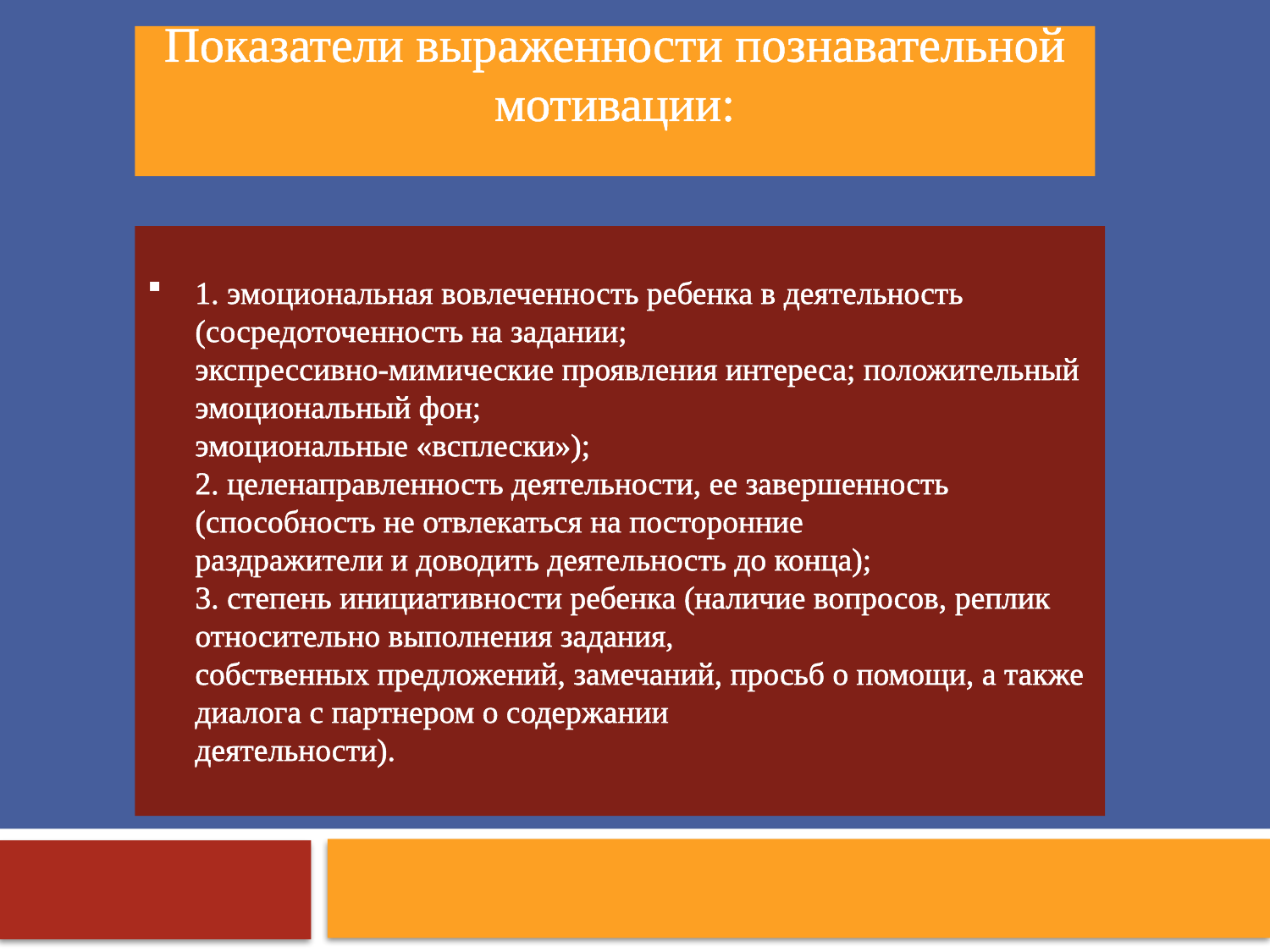

Показатели выраженности познавательной мотивации:
# 1. эмоциональная вовлеченность ребенка в деятельность (сосредоточенность на задании; экспрессивно-мимические проявления интереса; положительный эмоциональный фон; эмоциональные «всплески»); 2. целенаправленность деятельности, ее завершенность (способность не отвлекаться на посторонние раздражители и доводить деятельность до конца); 3. степень инициативности ребенка (наличие вопросов, реплик относительно выполнения задания, собственных предложений, замечаний, просьб о помощи, а также диалога с партнером о содержании деятельности).